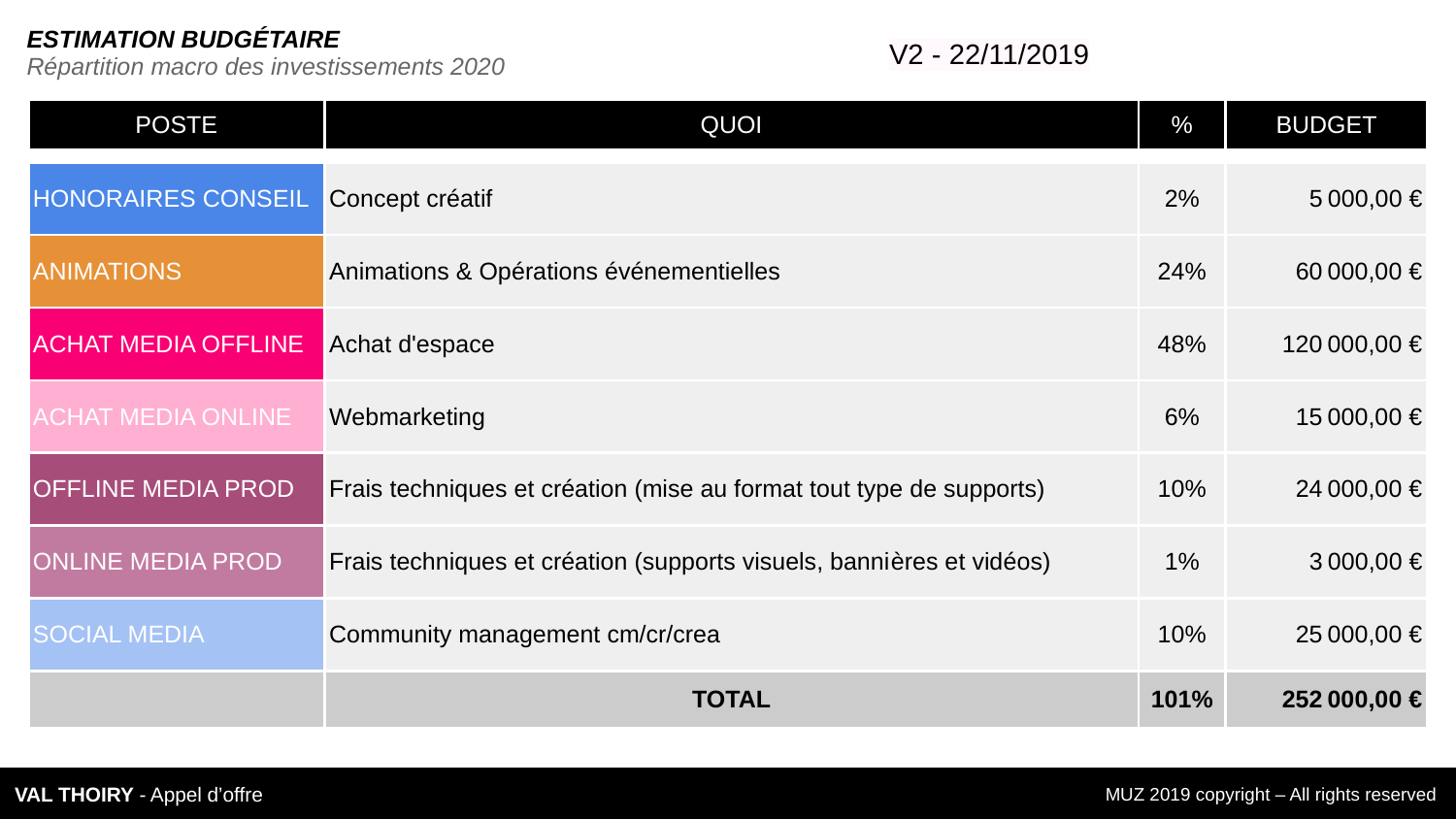

ESTIMATION BUDGÉTAIRE
V2 - 22/11/2019
Répartition macro des investissements 2020
| POSTE | QUOI | % | BUDGET |
| --- | --- | --- | --- |
| HONORAIRES CONSEIL | Concept créatif | 2% | 5 000,00 € |
| --- | --- | --- | --- |
| ANIMATIONS | Animations & Opérations événementielles | 24% | 60 000,00 € |
| ACHAT MEDIA OFFLINE | Achat d'espace | 48% | 120 000,00 € |
| ACHAT MEDIA ONLINE | Webmarketing | 6% | 15 000,00 € |
| OFFLINE MEDIA PROD | Frais techniques et création (mise au format tout type de supports) | 10% | 24 000,00 € |
| ONLINE MEDIA PROD | Frais techniques et création (supports visuels, bannières et vidéos) | 1% | 3 000,00 € |
| SOCIAL MEDIA | Community management cm/cr/crea | 10% | 25 000,00 € |
|  | TOTAL | 101% | 252 000,00 € |